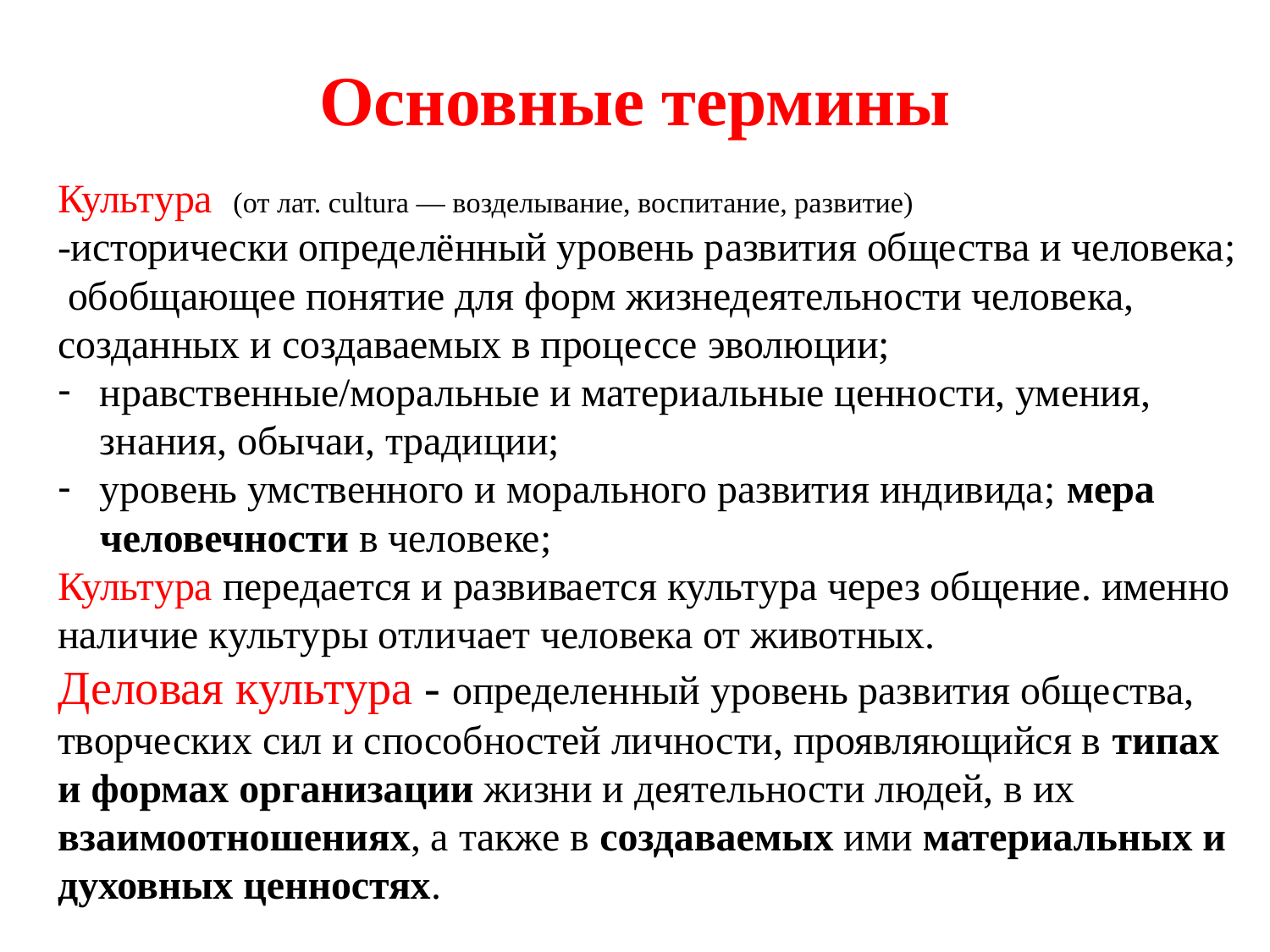

# Основные термины
Культура  (от лат. cultura — возделывание, воспитание, развитие)
-исторически определённый уровень развития общества и человека;  обобщающее понятие для форм жизнедеятельности человека, созданных и создаваемых в процессе эволюции;
нравственные/моральные и материальные ценности, умения, знания, обычаи, традиции;
уровень умственного и морального развития индивида; мера человечности в человеке;
Культура передается и развивается культура через общение. именно наличие культуры отличает человека от животных.
Деловая культура - определенный уровень развития общества, творческих сил и способностей личности, проявляющийся в типах и формах организации жизни и деятельности людей, в их взаимоотношениях, а также в создаваемых ими материальных и духовных ценностях.